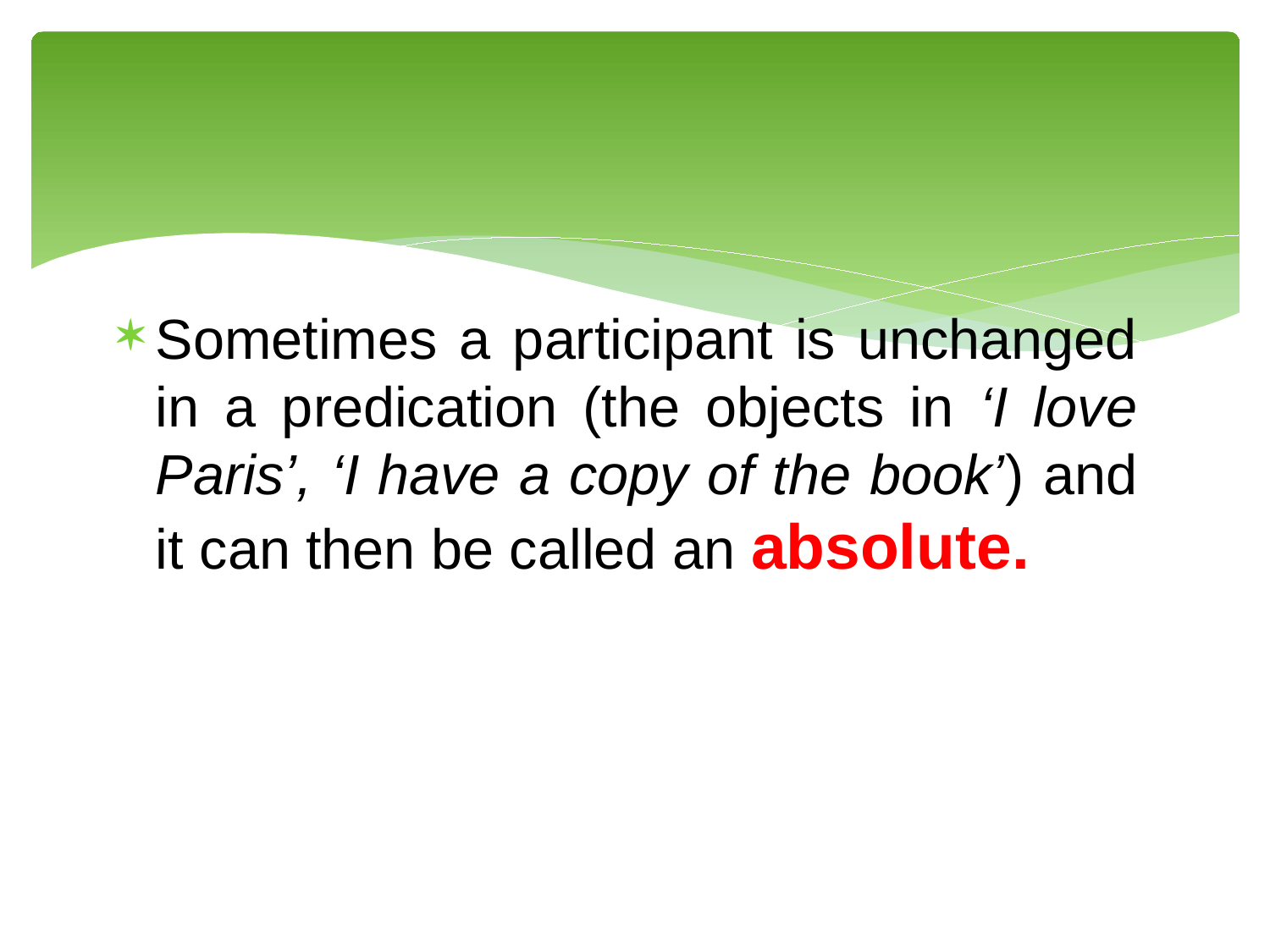

Sometimes a participant is unchanged in a predication (the objects in ‘I love Paris’, ‘I have a copy of the book’) and it can then be called an absolute.